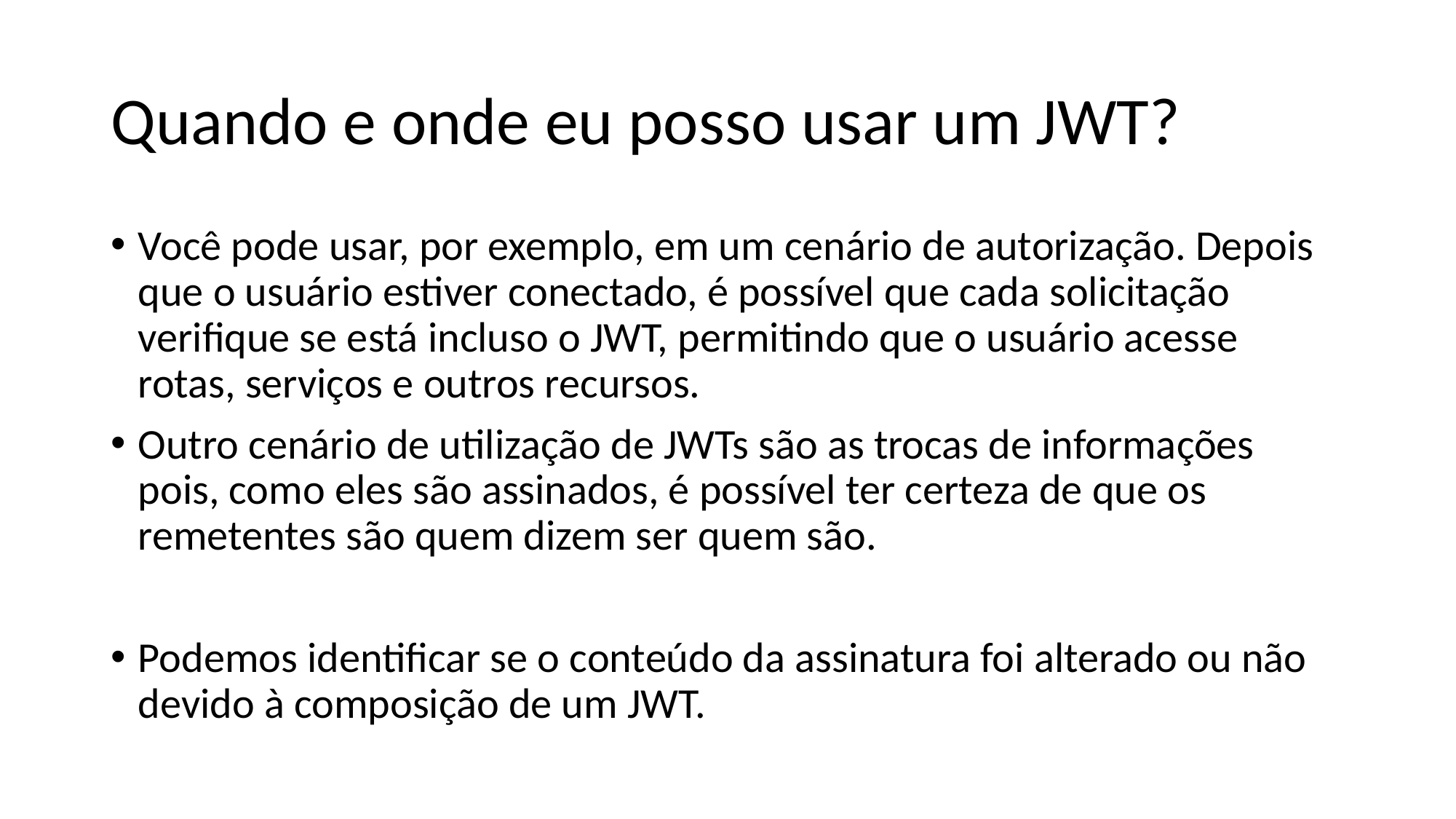

# Quando e onde eu posso usar um JWT?
Você pode usar, por exemplo, em um cenário de autorização. Depois que o usuário estiver conectado, é possível que cada solicitação verifique se está incluso o JWT, permitindo que o usuário acesse rotas, serviços e outros recursos.
Outro cenário de utilização de JWTs são as trocas de informações pois, como eles são assinados, é possível ter certeza de que os remetentes são quem dizem ser quem são.

Podemos identificar se o conteúdo da assinatura foi alterado ou não devido à composição de um JWT.